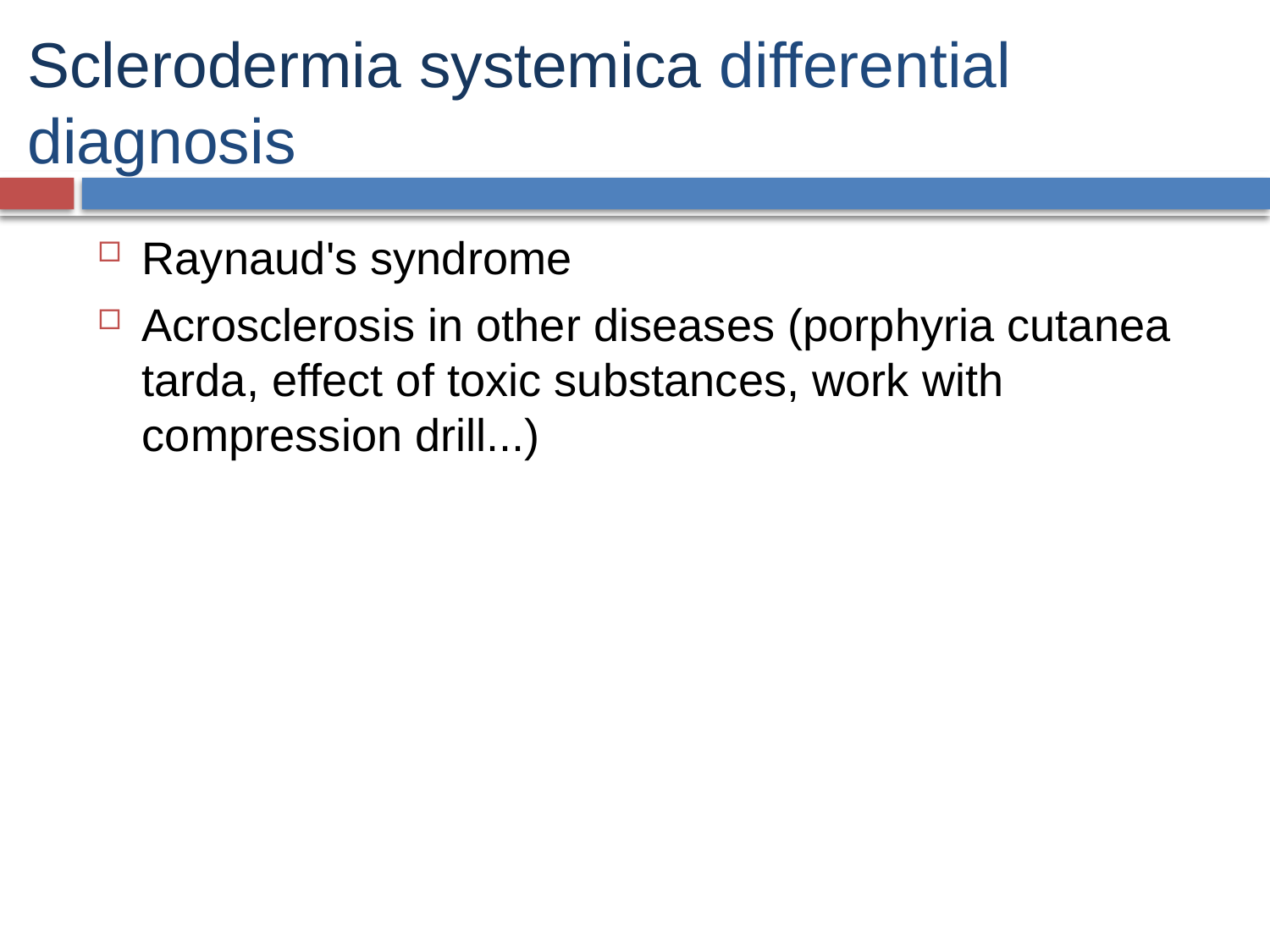

# Sclerodermia systemica differential diagnosis
Raynaud's syndrome
Acrosclerosis in other diseases (porphyria cutanea tarda, effect of toxic substances, work with compression drill...)